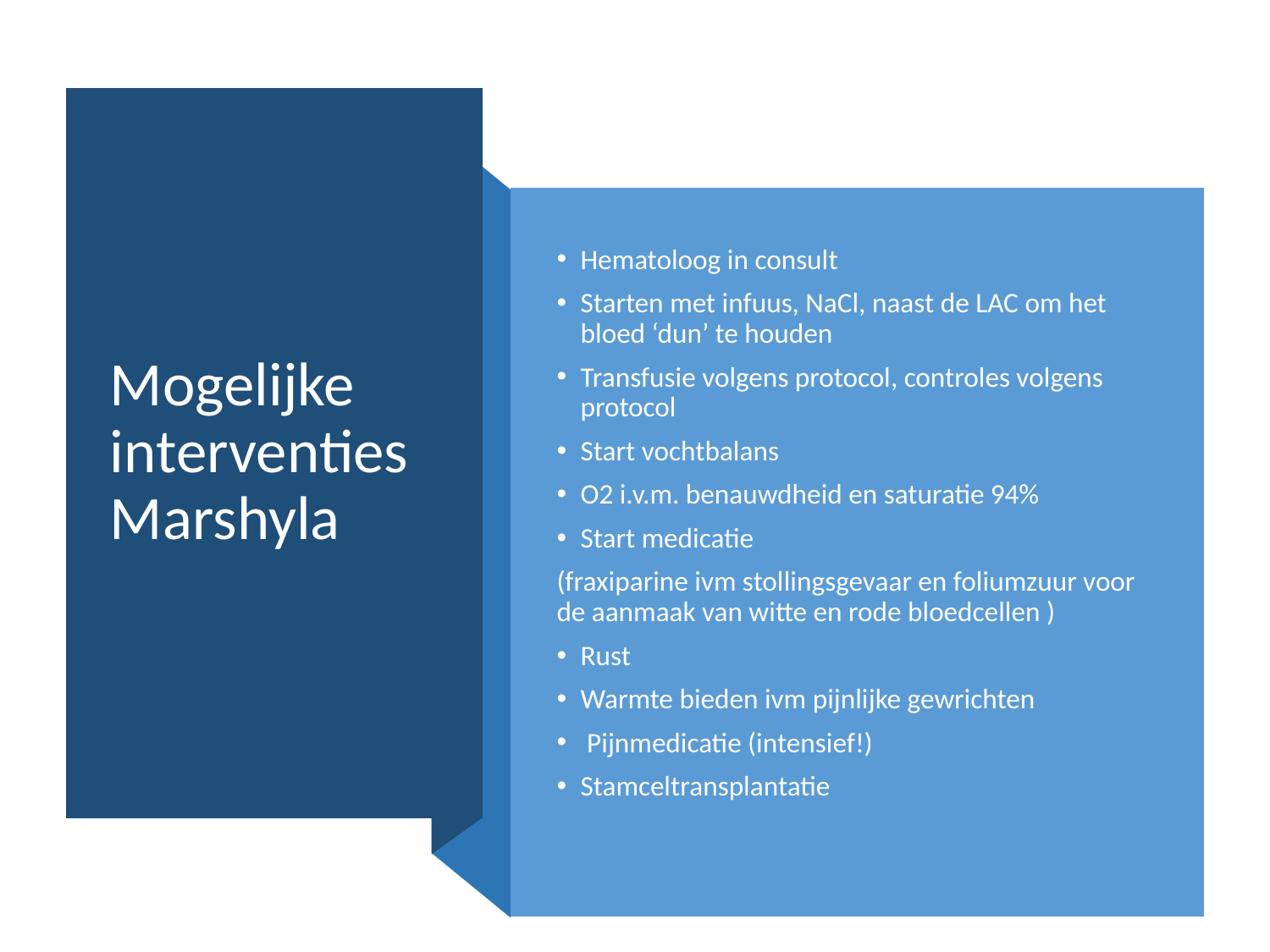

# Mogelijke interventies Marshyla

Hematoloog in consult
Starten met infuus, NaCl, naast de LAC om het bloed ‘dun’ te houden
Transfusie volgens protocol, controles volgens protocol
Start vochtbalans
O2 i.v.m. benauwdheid en saturatie 94%
Start medicatie
(fraxiparine ivm stollingsgevaar en foliumzuur voor de aanmaak van witte en rode bloedcellen )
Rust
Warmte bieden ivm pijnlijke gewrichten
 Pijnmedicatie (intensief!)
Stamceltransplantatie